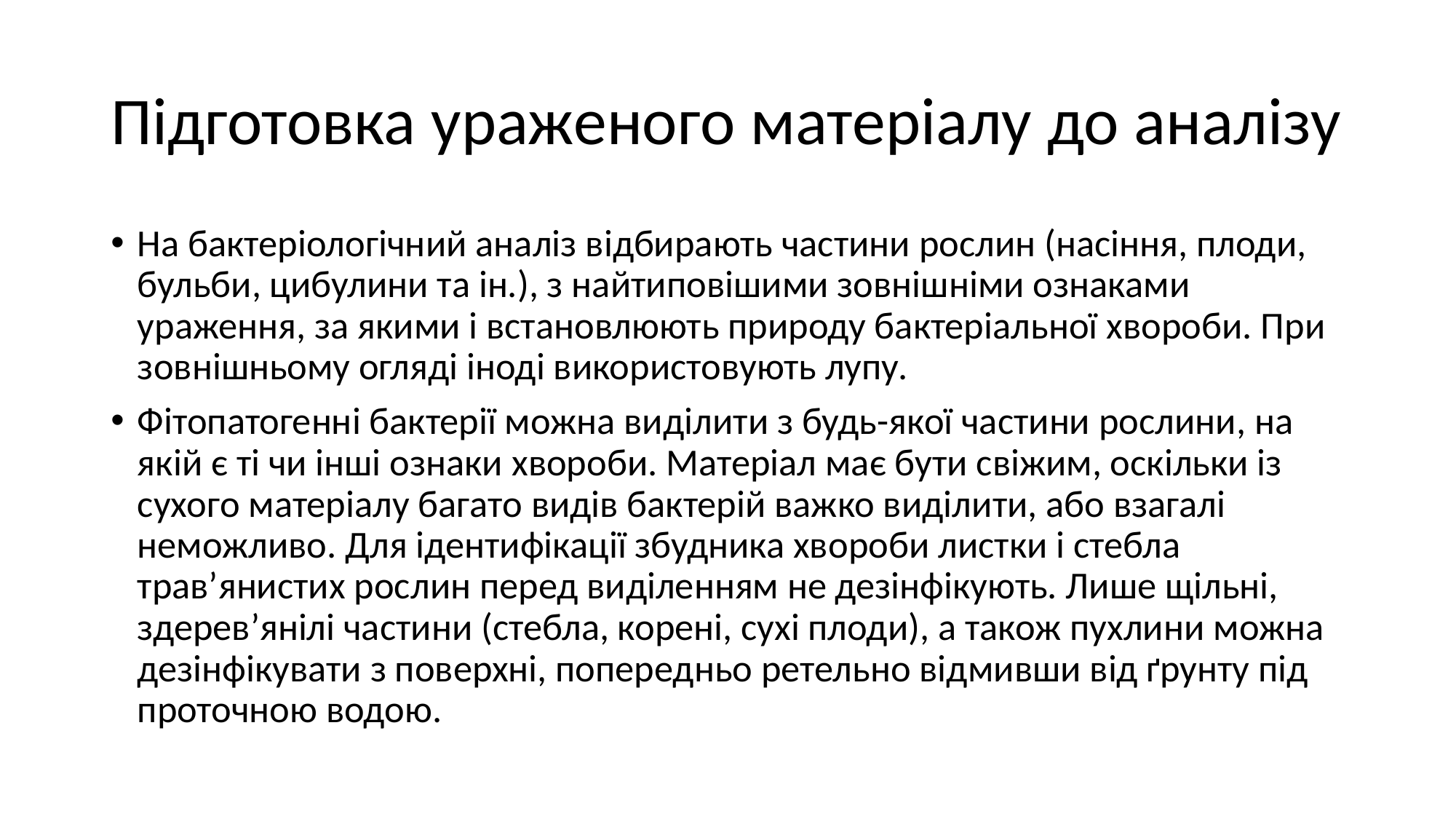

# Підготовка ураженого матеріалу до аналізу
На бактеріологічний аналіз відбирають частини рослин (насіння, плоди, бульби, цибулини та ін.), з найтиповішими зовнішніми ознаками ураження, за якими і встановлюють природу бактеріальної хвороби. При зовнішньому огляді іноді використовують лупу.
Фітопатогенні бактерії можна виділити з будь-якої частини рослини, на якій є ті чи інші ознаки хвороби. Матеріал має бути свіжим, оскільки із сухого матеріалу багато видів бактерій важко виділити, або взагалі неможливо. Для ідентифікації збудника хвороби листки і стебла трав’янистих рослин перед виділенням не дезінфікують. Лише щільні, здерев’янілі частини (стебла, корені, сухі плоди), а також пухлини можна дезінфікувати з поверхні, попередньо ретельно відмивши від ґрунту під проточною водою.